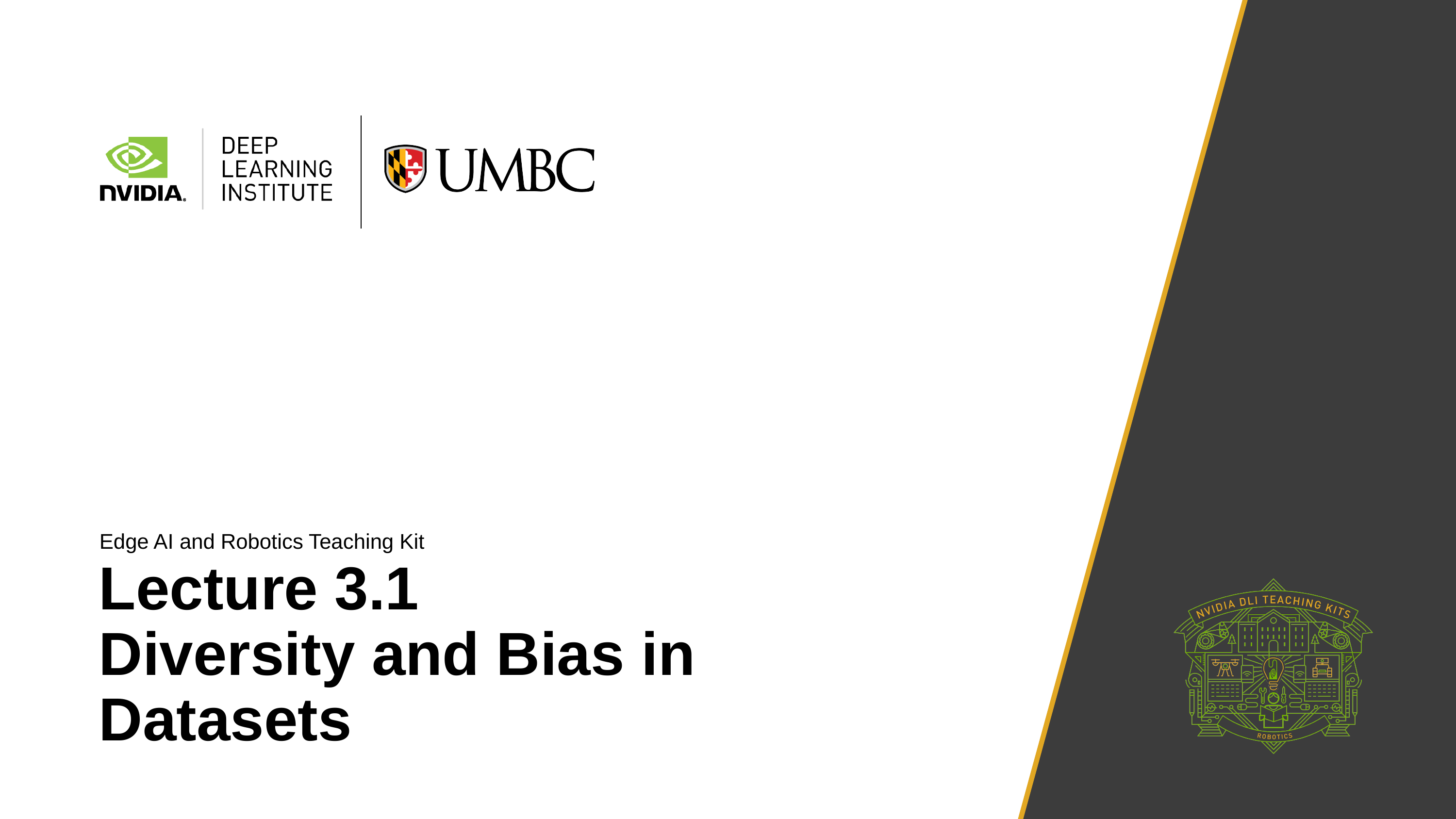

Edge AI and Robotics Teaching Kit
# Lecture 3.1 Diversity and Bias in Datasets